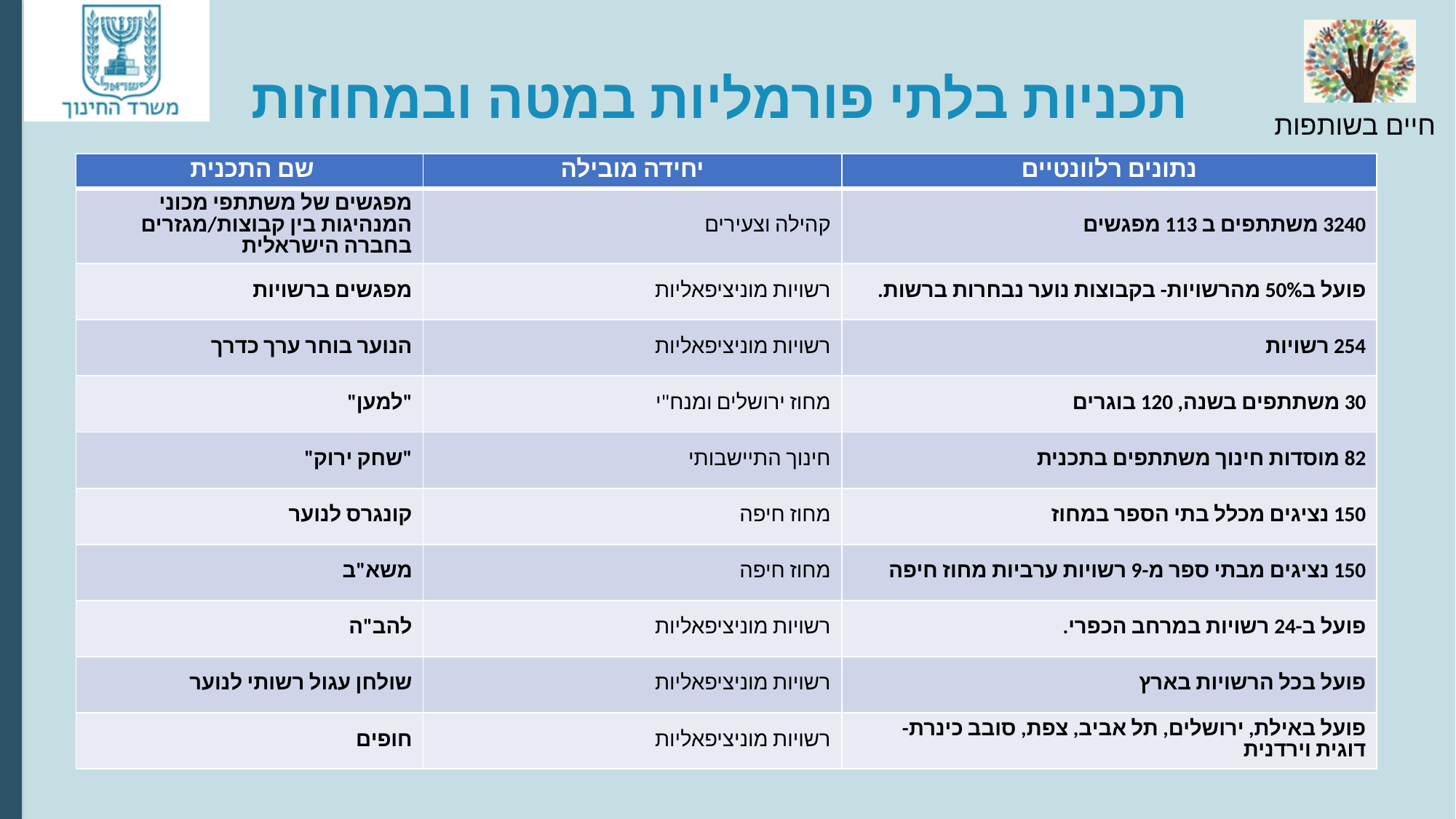

# תכניות בלתי פורמליות במטה ובמחוזות
| שם התכנית | יחידה מובילה | נתונים רלוונטיים |
| --- | --- | --- |
| מפגשים של משתתפי מכוני המנהיגות בין קבוצות/מגזרים בחברה הישראלית | קהילה וצעירים | 3240 משתתפים ב 113 מפגשים |
| מפגשים ברשויות | רשויות מוניציפאליות | פועל ב50% מהרשויות- בקבוצות נוער נבחרות ברשות. |
| הנוער בוחר ערך כדרך | רשויות מוניציפאליות | 254 רשויות |
| "למען" | מחוז ירושלים ומנח"י | 30 משתתפים בשנה, 120 בוגרים |
| "שחק ירוק" | חינוך התיישבותי | 82 מוסדות חינוך משתתפים בתכנית |
| קונגרס לנוער | מחוז חיפה | 150 נציגים מכלל בתי הספר במחוז |
| משא"ב | מחוז חיפה | 150 נציגים מבתי ספר מ-9 רשויות ערביות מחוז חיפה |
| להב"ה | רשויות מוניציפאליות | פועל ב-24 רשויות במרחב הכפרי. |
| שולחן עגול רשותי לנוער | רשויות מוניציפאליות | פועל בכל הרשויות בארץ |
| חופים | רשויות מוניציפאליות | פועל באילת, ירושלים, תל אביב, צפת, סובב כינרת- דוגית וירדנית |